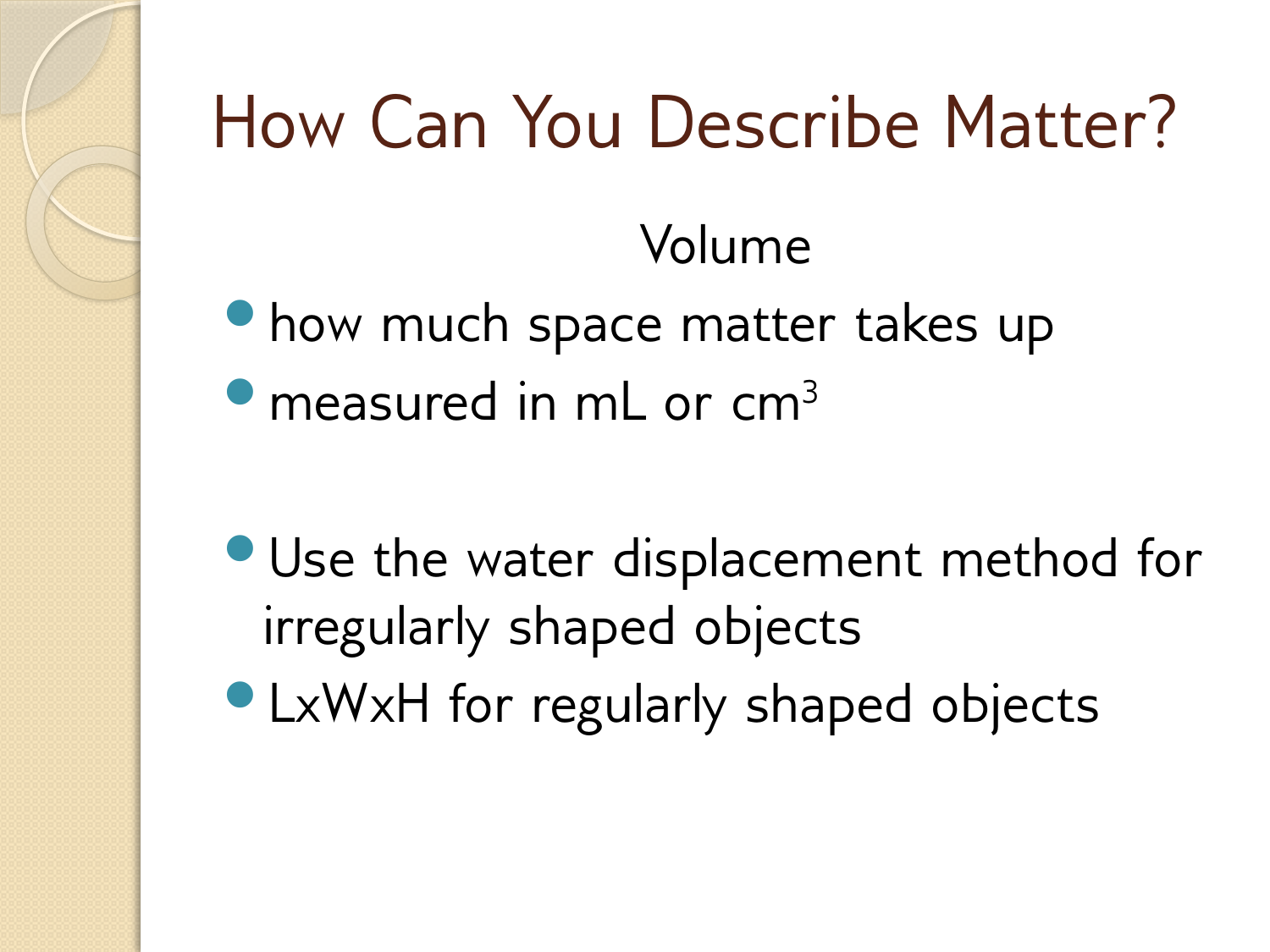

# How Can You Describe Matter?
Volume
how much space matter takes up
measured in mL or cm3

Use the water displacement method for irregularly shaped objects
LxWxH for regularly shaped objects